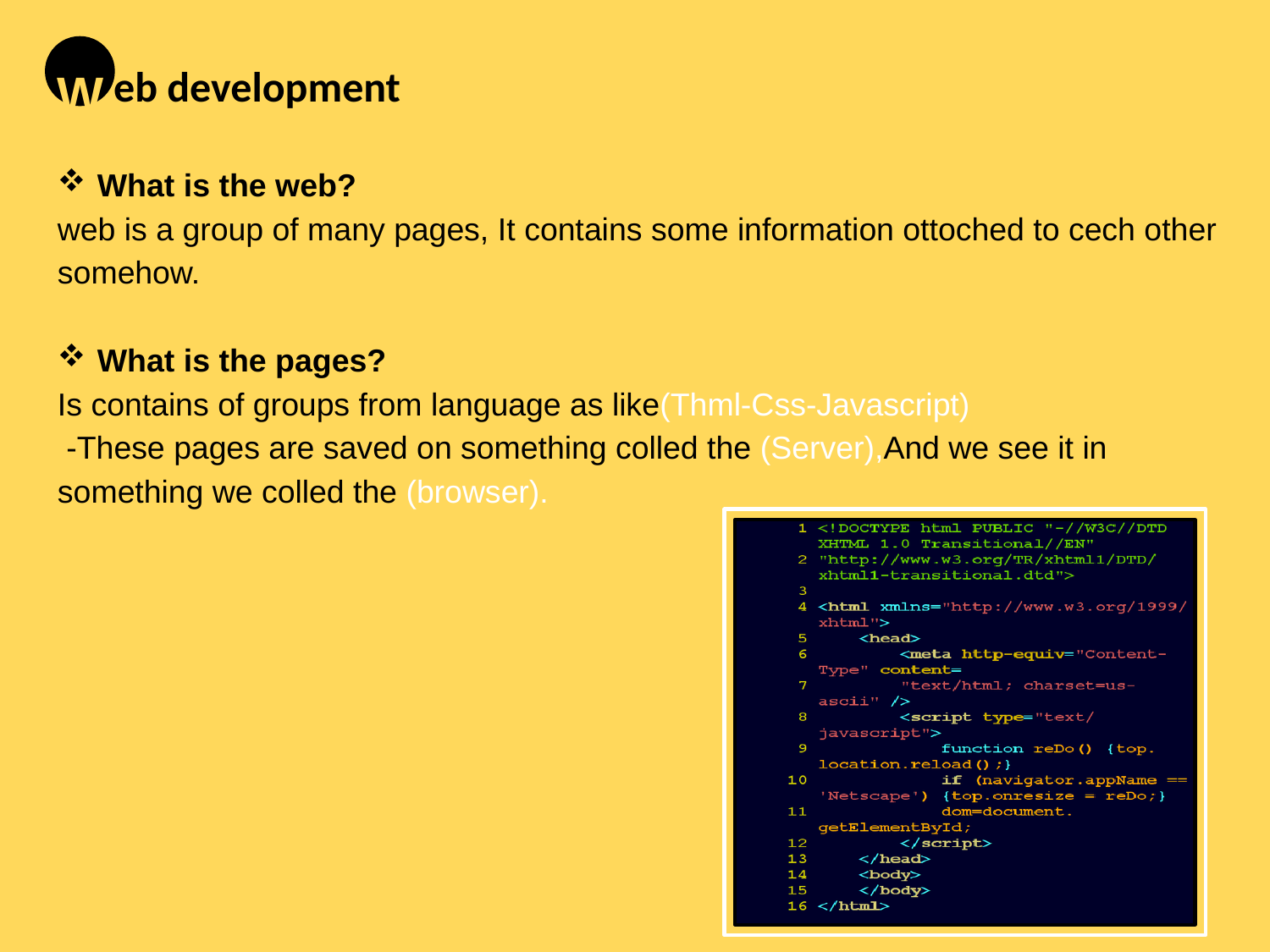

eb development
W
What is the web?
web is a group of many pages, It contains some information ottoched to cech other somehow.

What is the pages?
Is contains of groups from language as like(Thml-Css-Javascript)
 -These pages are saved on something colled the (Server),And we see it in something we colled the (browser).